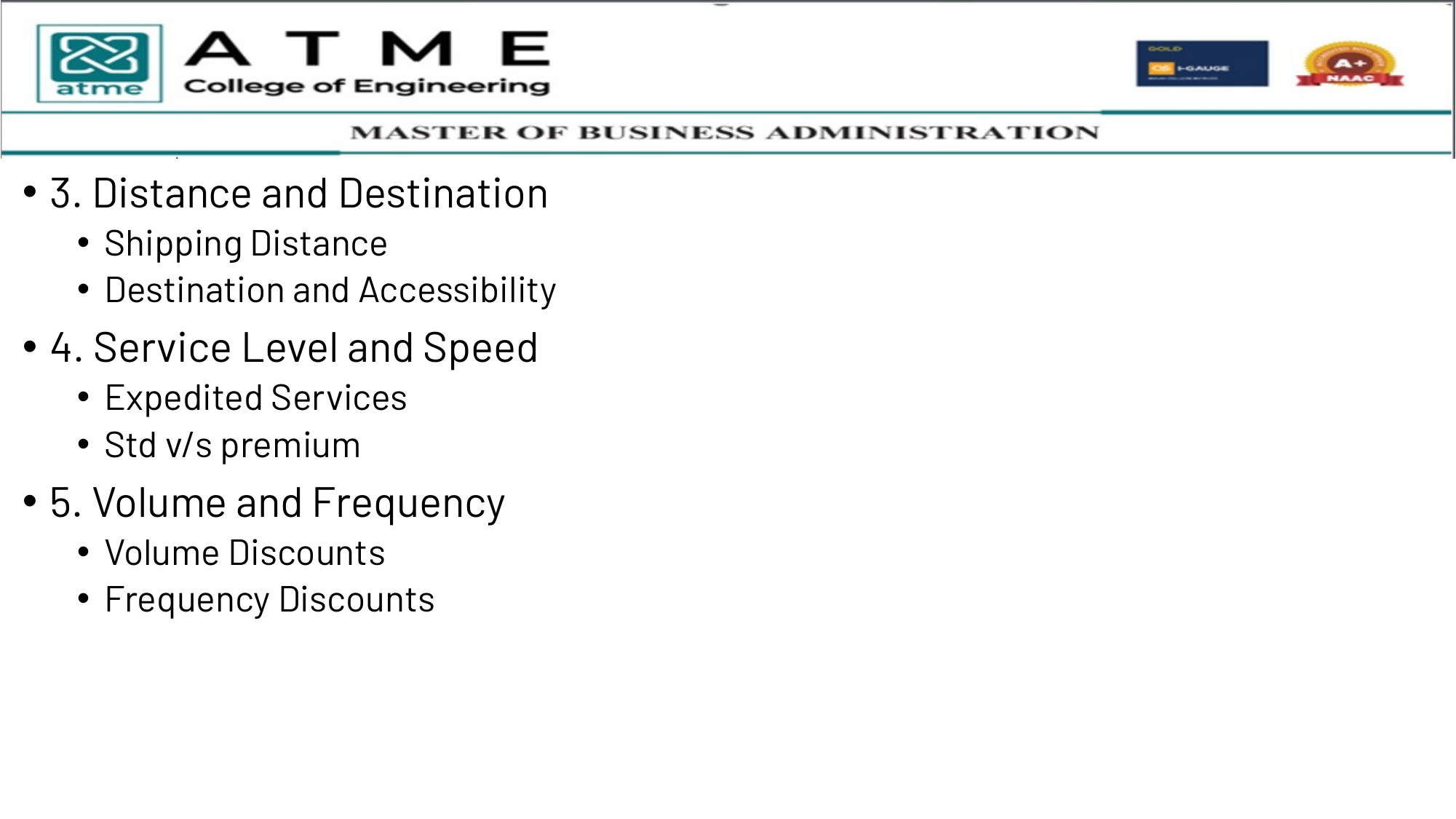

3. Distance and Destination
Shipping Distance
Destination and Accessibility
4. Service Level and Speed
Expedited Services
Std v/s premium
5. Volume and Frequency
Volume Discounts
Frequency Discounts